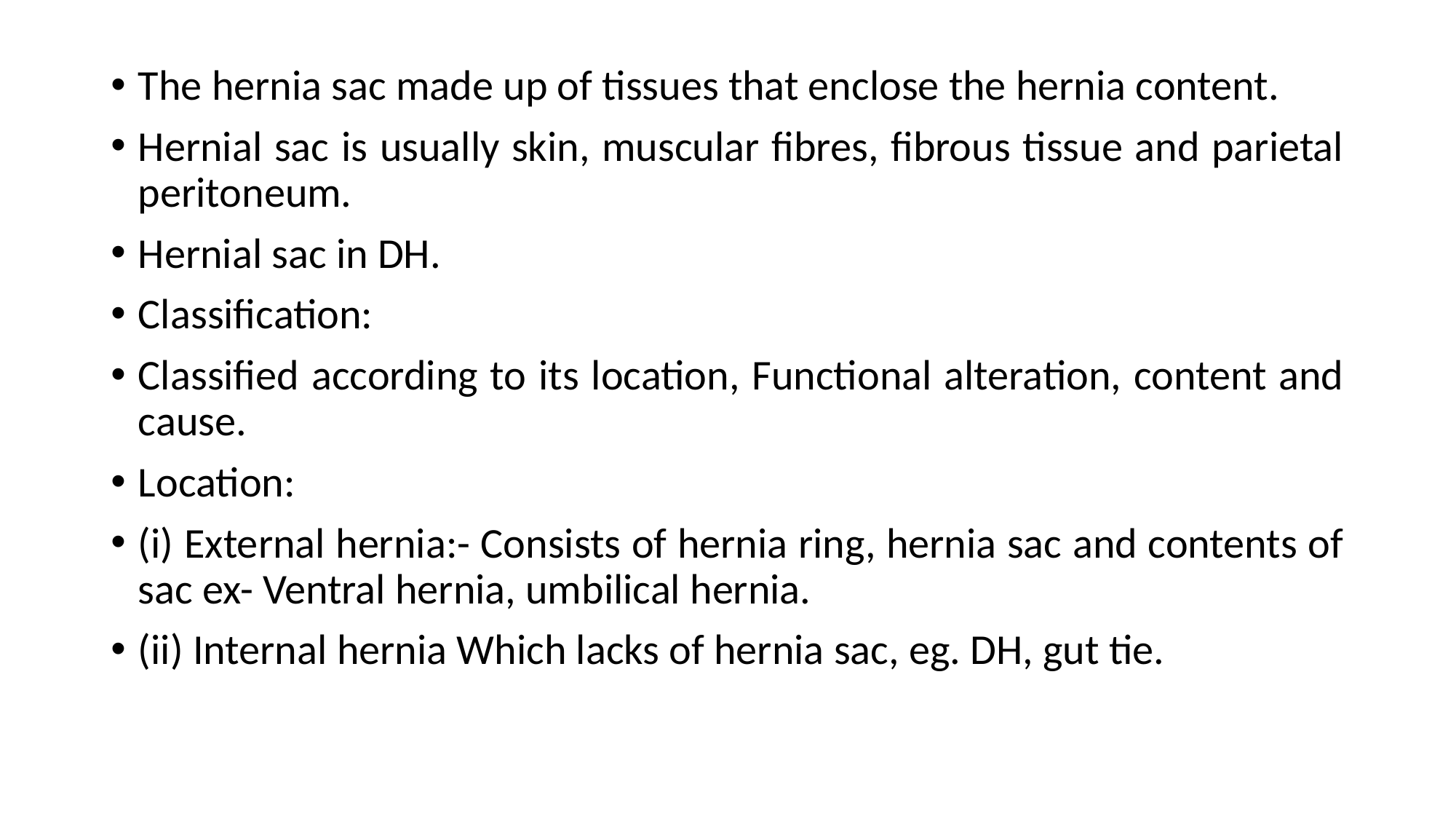

The hernia sac made up of tissues that enclose the hernia content.
Hernial sac is usually skin, muscular fibres, fibrous tissue and parietal peritoneum.
Hernial sac in DH.
Classification:
Classified according to its location, Functional alteration, content and cause.
Location:
(i) External hernia:- Consists of hernia ring, hernia sac and contents of sac ex- Ventral hernia, umbilical hernia.
(ii) Internal hernia Which lacks of hernia sac, eg. DH, gut tie.